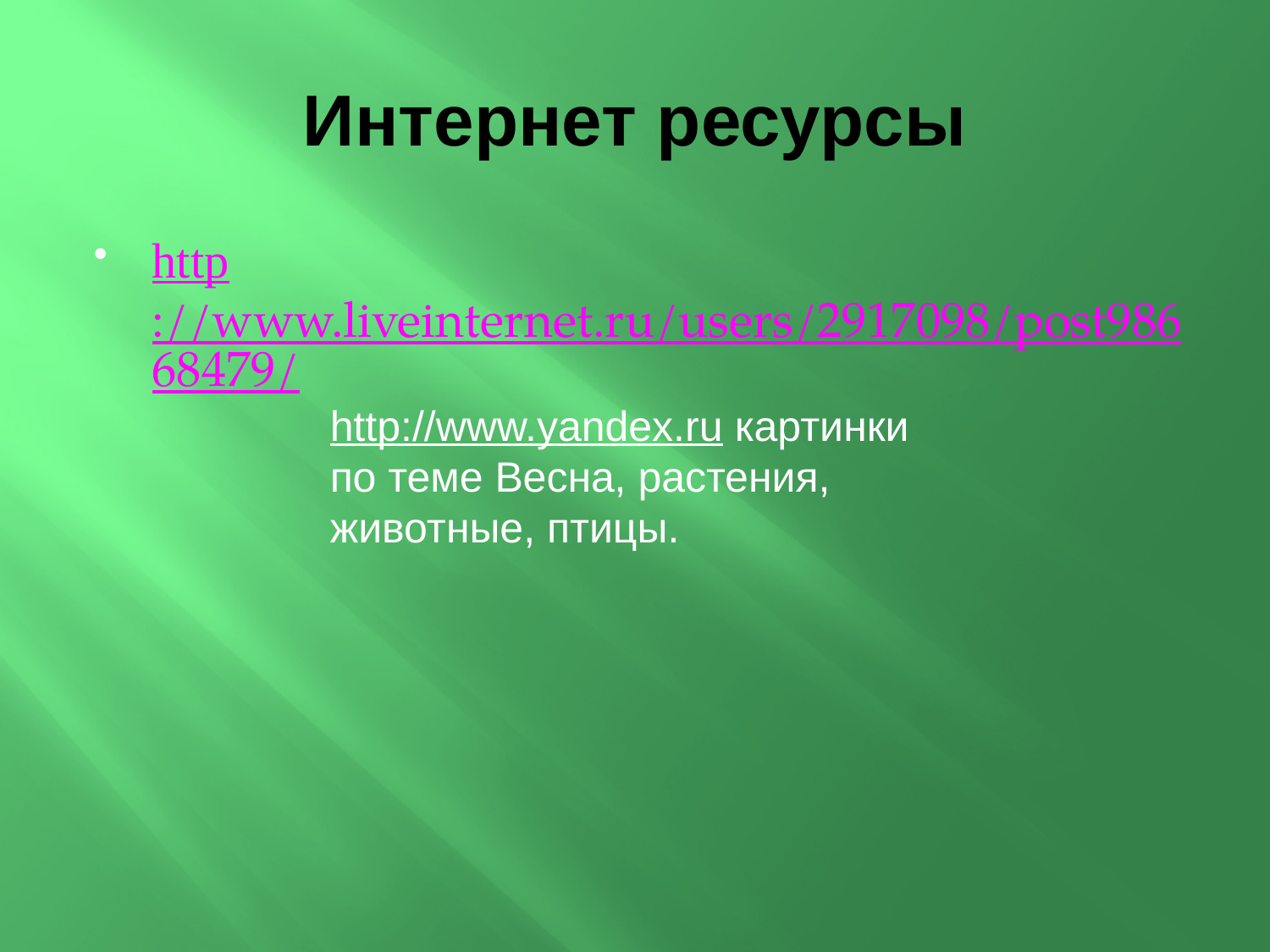

# Интернет ресурсы
http://www.liveinternet.ru/users/2917098/post98668479/

http://www.yandex.ru картинки по теме Весна, растения, животные, птицы.